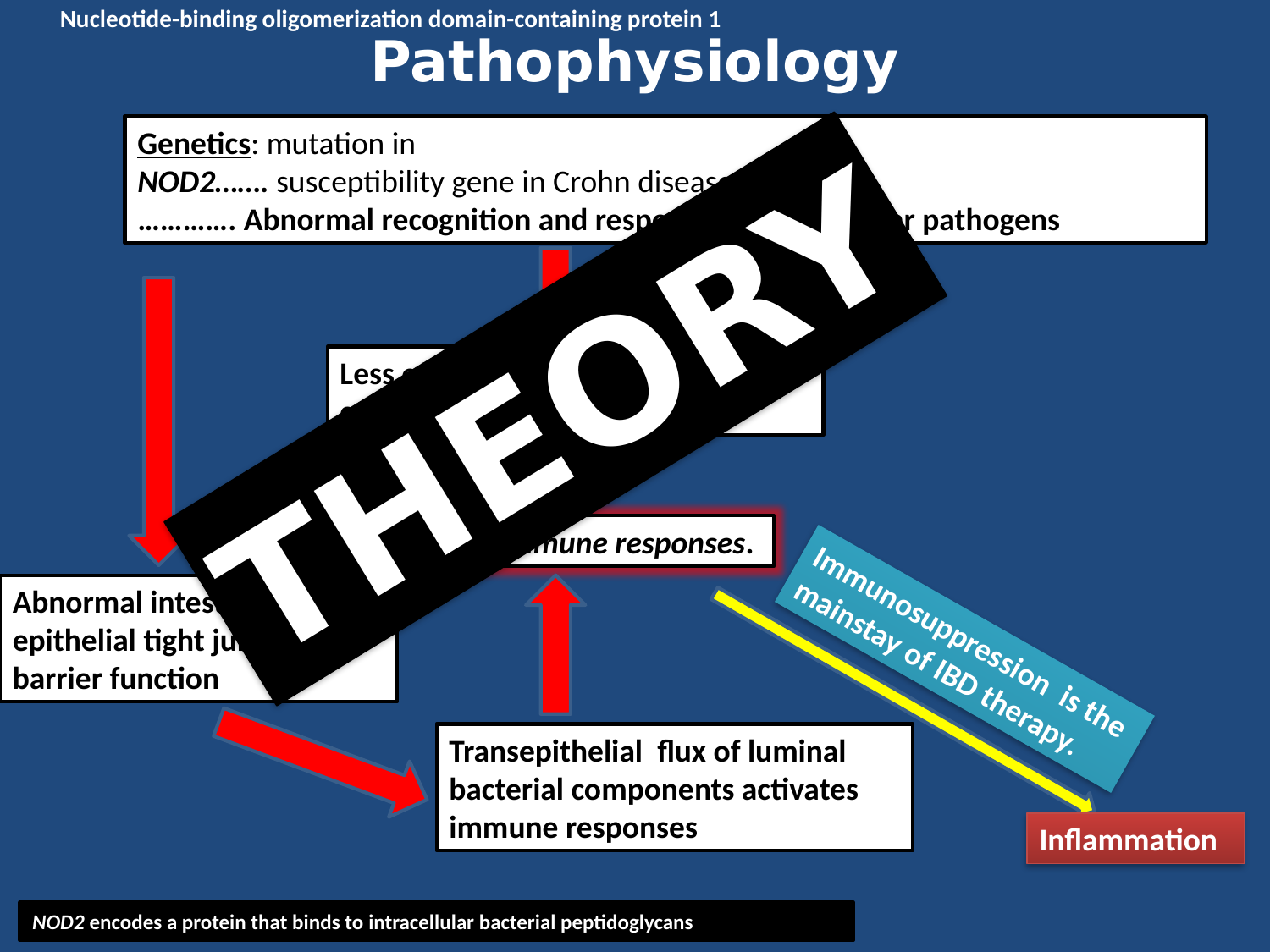

# Pathophysiology
Nucleotide-binding oligomerization domain-containing protein 1
Genetics: mutation in
NOD2……. susceptibility gene in Crohn disease.
…………. Abnormal recognition and response to intracellular pathogens

THEORY
Less effective at recognizing and combating luminal microbes

Mucosal immune responses.
Abnormal intestinal epithelial tight junction barrier function

Immunosuppression  is the mainstay of IBD therapy.

Transepithelial  flux of luminal bacterial components activates immune responses
Inflammation
NOD2 encodes a protein that binds to intracellular bacterial peptidoglycans